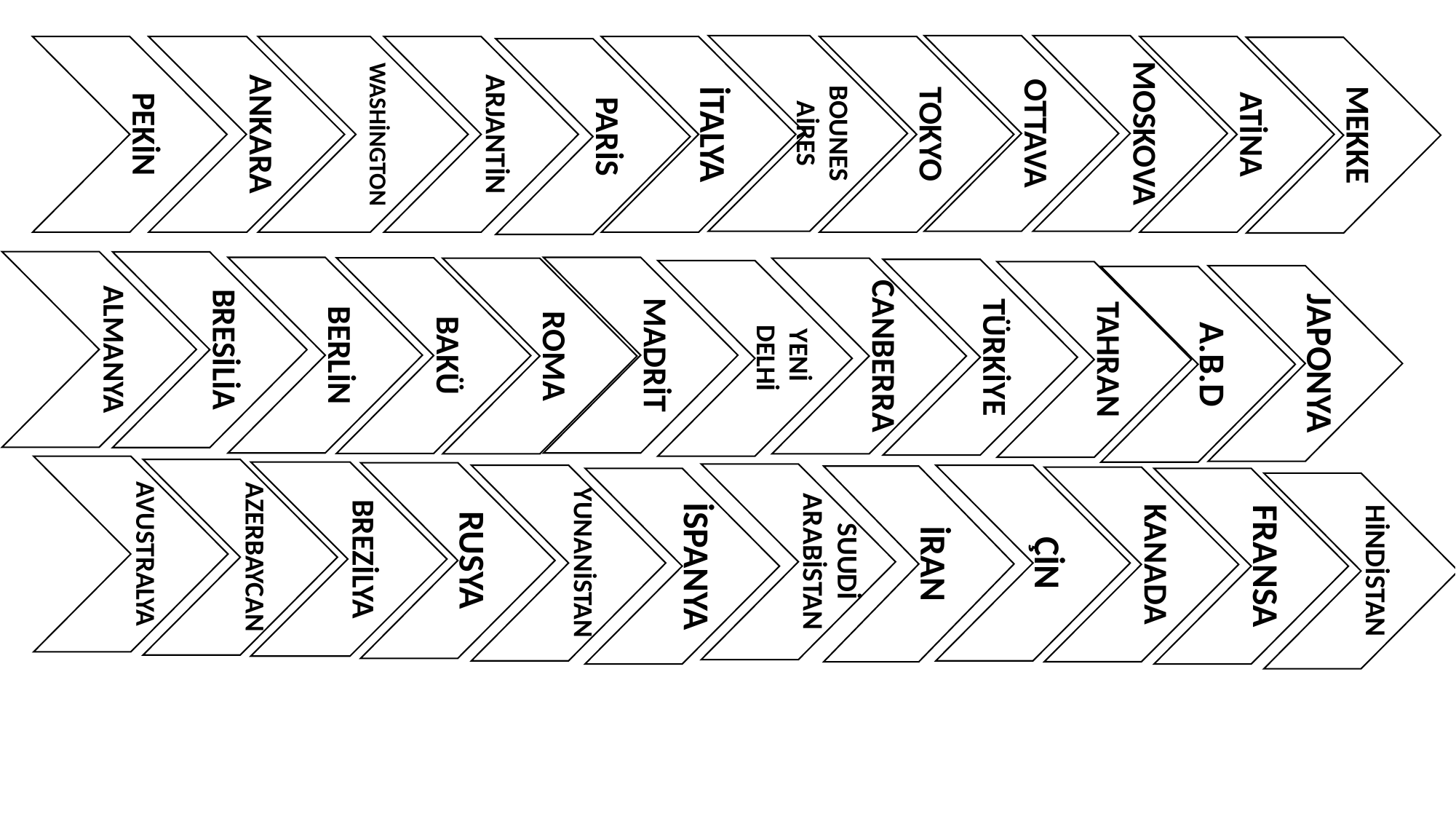

BOUNES
AİRES

OTTAVA

MOSKOVA

PEKİN

ANKARA

WASHİNGTON

ARJANTİN

İTALYA

TOKYO

ATİNA

MEKKE

PARİS

ALMANYA

BRESİLİA

BERLİN

MADRİT

BAKÜ

ROMA

CANBERRA

TÜRKİYE

YENİ
DELHİ

TAHRAN

JAPONYA

A.B.D

AVUSTRALYA

AZERBAYCAN

BREZİLYA

RUSYA

SUUDİ
ARABİSTAN

ÇİN

YUNANİSTAN

İRAN

KANADA

İSPANYA

FRANSA

HİNDİSTAN